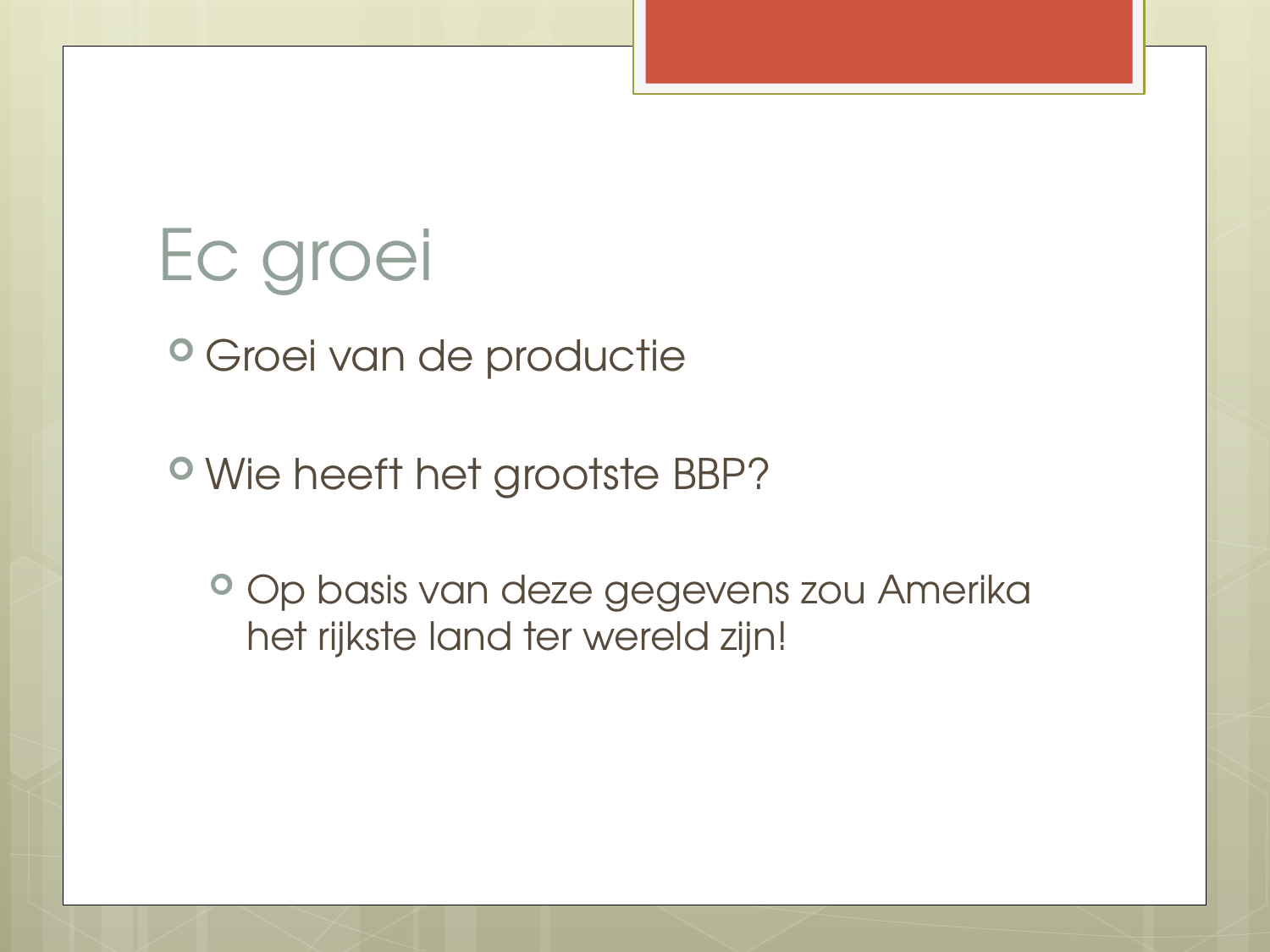

# Ec groei
Groei van de productie

Wie heeft het grootste BBP?

Op basis van deze gegevens zou Amerika het rijkste land ter wereld zijn!